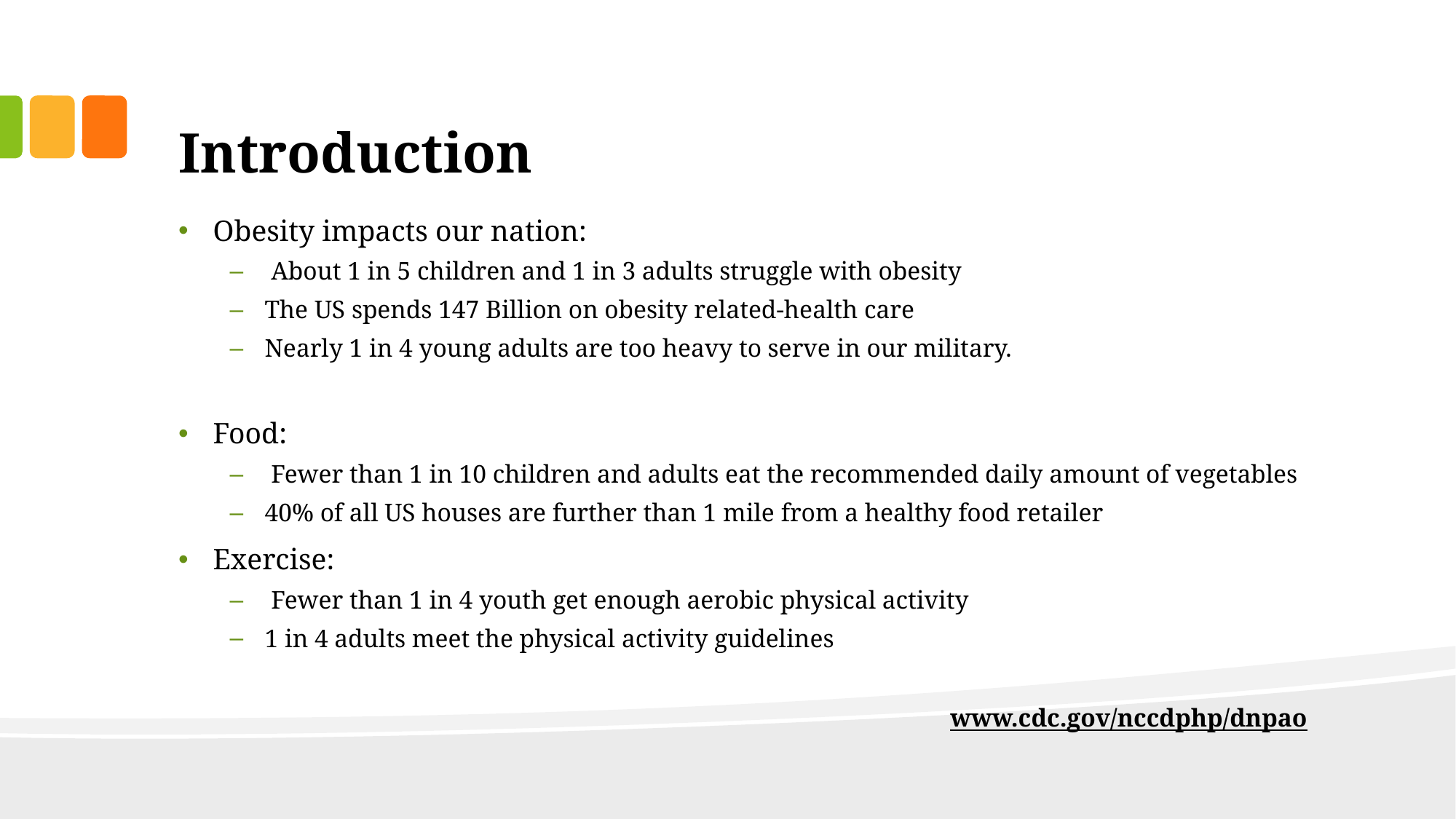

Introduction
Obesity impacts our nation:
 About 1 in 5 children and 1 in 3 adults struggle with obesity
The US spends 147 Billion on obesity related-health care
Nearly 1 in 4 young adults are too heavy to serve in our military.

Food:
 Fewer than 1 in 10 children and adults eat the recommended daily amount of vegetables
40% of all US houses are further than 1 mile from a healthy food retailer
Exercise:
 Fewer than 1 in 4 youth get enough aerobic physical activity
1 in 4 adults meet the physical activity guidelines

www.cdc.gov/nccdphp/dnpao